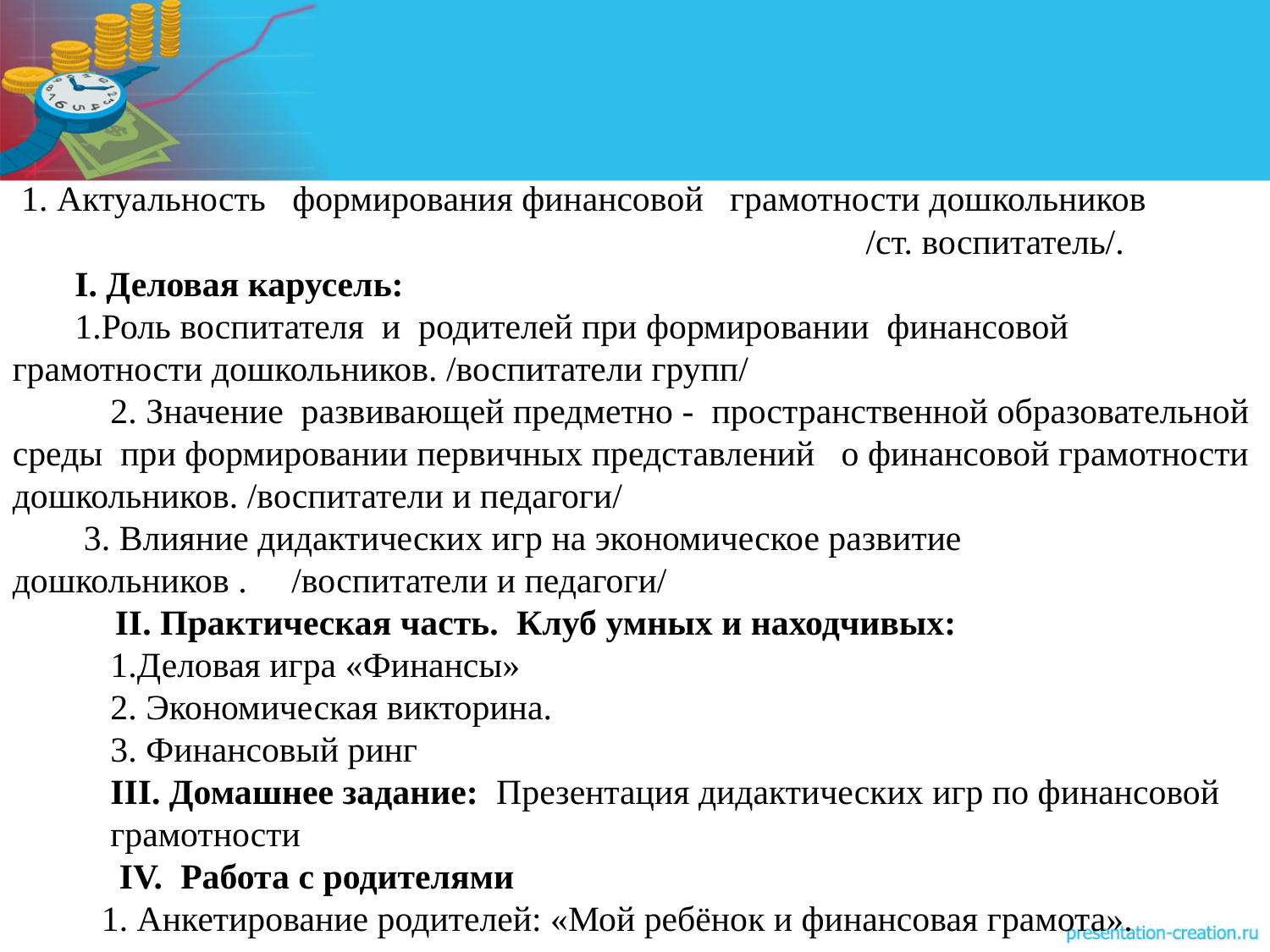

1. Актуальность   формирования финансовой   грамотности дошкольников
                                                                                                /ст. воспитатель/.
I. Деловая карусель:
1.Роль воспитателя  и  родителей при формировании  финансовой грамотности дошкольников. /воспитатели групп/
    2. Значение  развивающей предметно -  пространственной образовательной среды  при формировании первичных представлений   о финансовой грамотности дошкольников. /воспитатели и педагоги/
 3. Влияние дидактических игр на экономическое развитие дошкольников .     /воспитатели и педагоги/
     II. Практическая часть.  Клуб умных и находчивых:
    1.Деловая игра «Финансы»
    2. Экономическая викторина.
    3. Финансовый ринг
    III. Домашнее задание:  Презентация дидактических игр по финансовой
    грамотности
     IV.  Работа с родителями
   1. Анкетирование родителей: «Мой ребёнок и финансовая грамота».